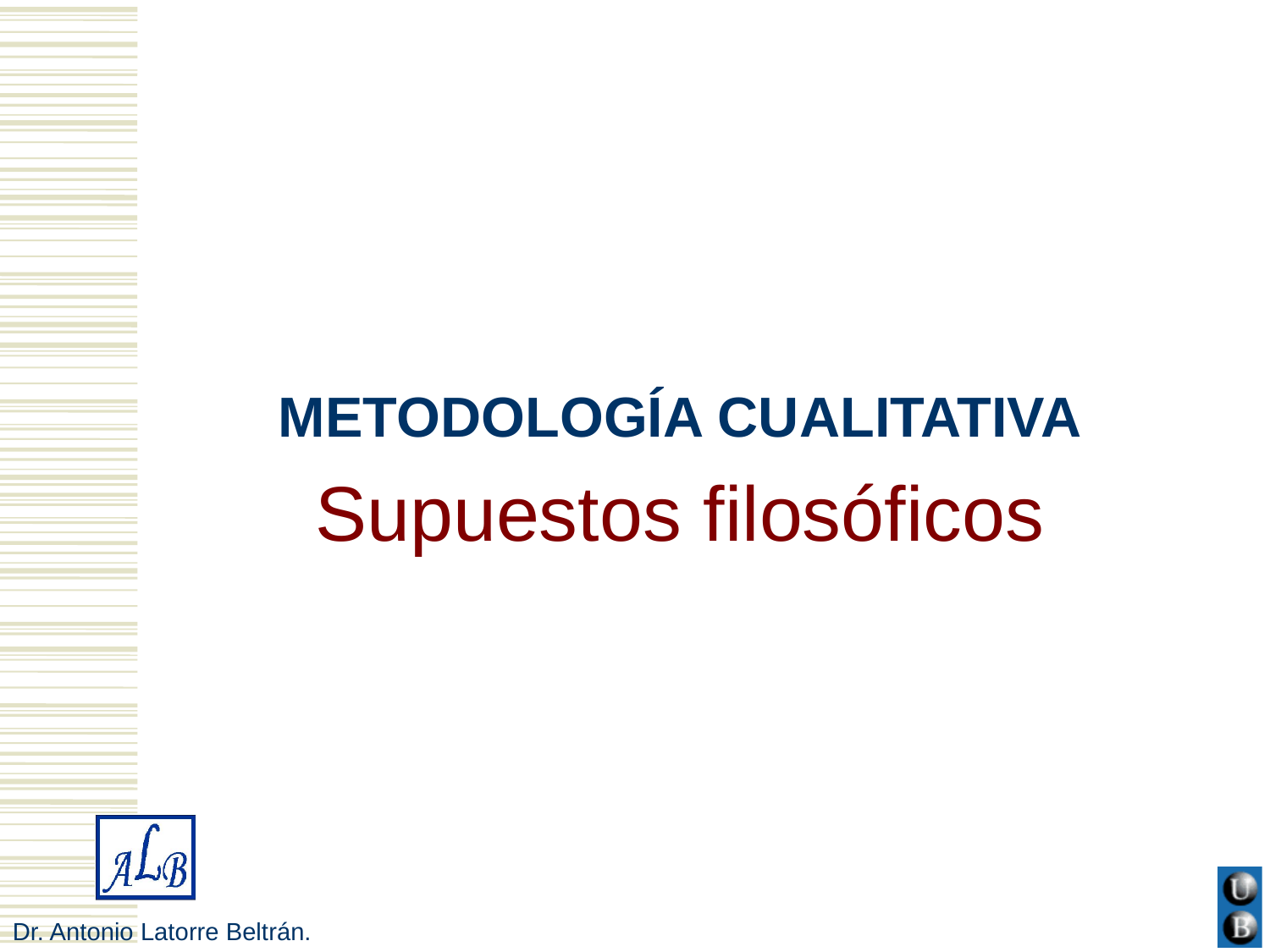

# METODOLOGÍA CUALITATIVA
METODOLOGÍA CUALITATIVA
Supuestos filosóficos